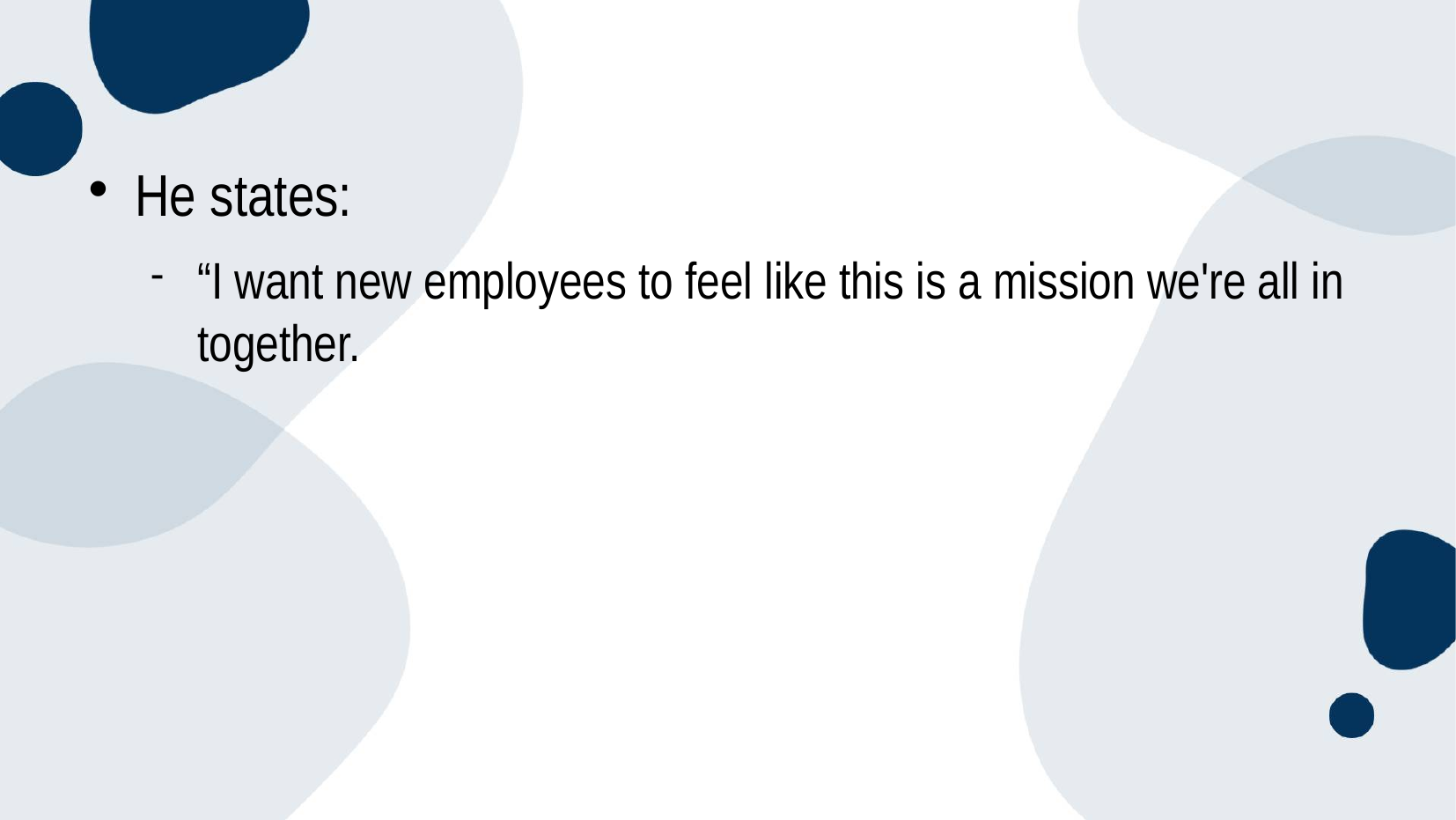

#
He states:
“I want new employees to feel like this is a mission we're all in together.